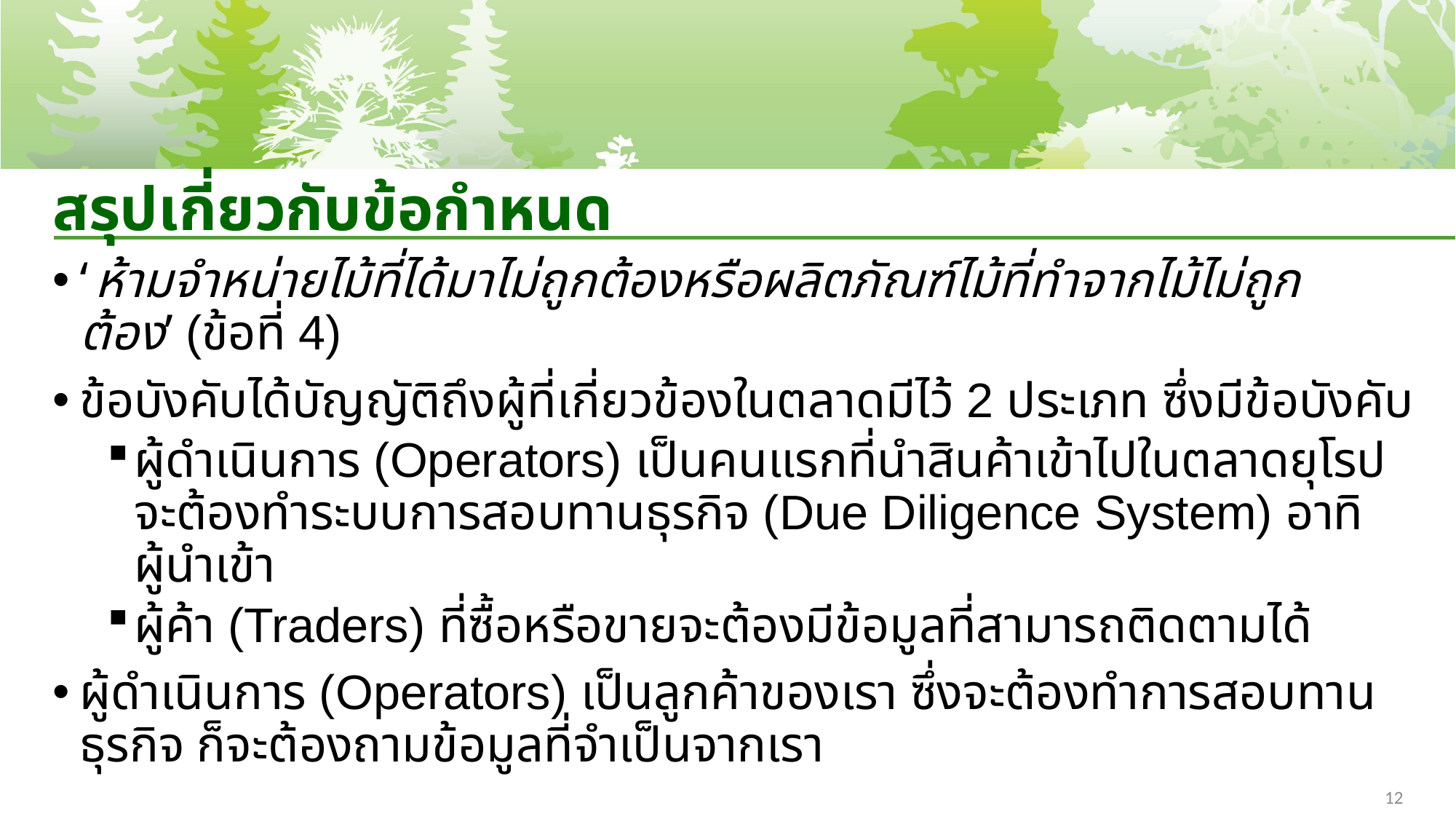

# สรุปเกี่ยวกับข้อกำหนด
‘ห้ามจำหน่ายไม้ที่ได้มาไม่ถูกต้องหรือผลิตภัณฑ์ไม้ที่ทำจากไม้ไม่ถูกต้อง’ (ข้อที่ 4)
ข้อบังคับได้บัญญัติถึงผู้ที่เกี่ยวข้องในตลาดมีไว้ 2 ประเภท ซึ่งมีข้อบังคับ
ผู้ดำเนินการ (Operators) เป็นคนแรกที่นำสินค้าเข้าไปในตลาดยุโรปจะต้องทำระบบการสอบทานธุรกิจ (Due Diligence System) อาทิ ผู้นำเข้า
ผู้ค้า (Traders) ที่ซื้อหรือขายจะต้องมีข้อมูลที่สามารถติดตามได้
ผู้ดำเนินการ (Operators) เป็นลูกค้าของเรา ซึ่งจะต้องทำการสอบทานธุรกิจ ก็จะต้องถามข้อมูลที่จำเป็นจากเรา
12